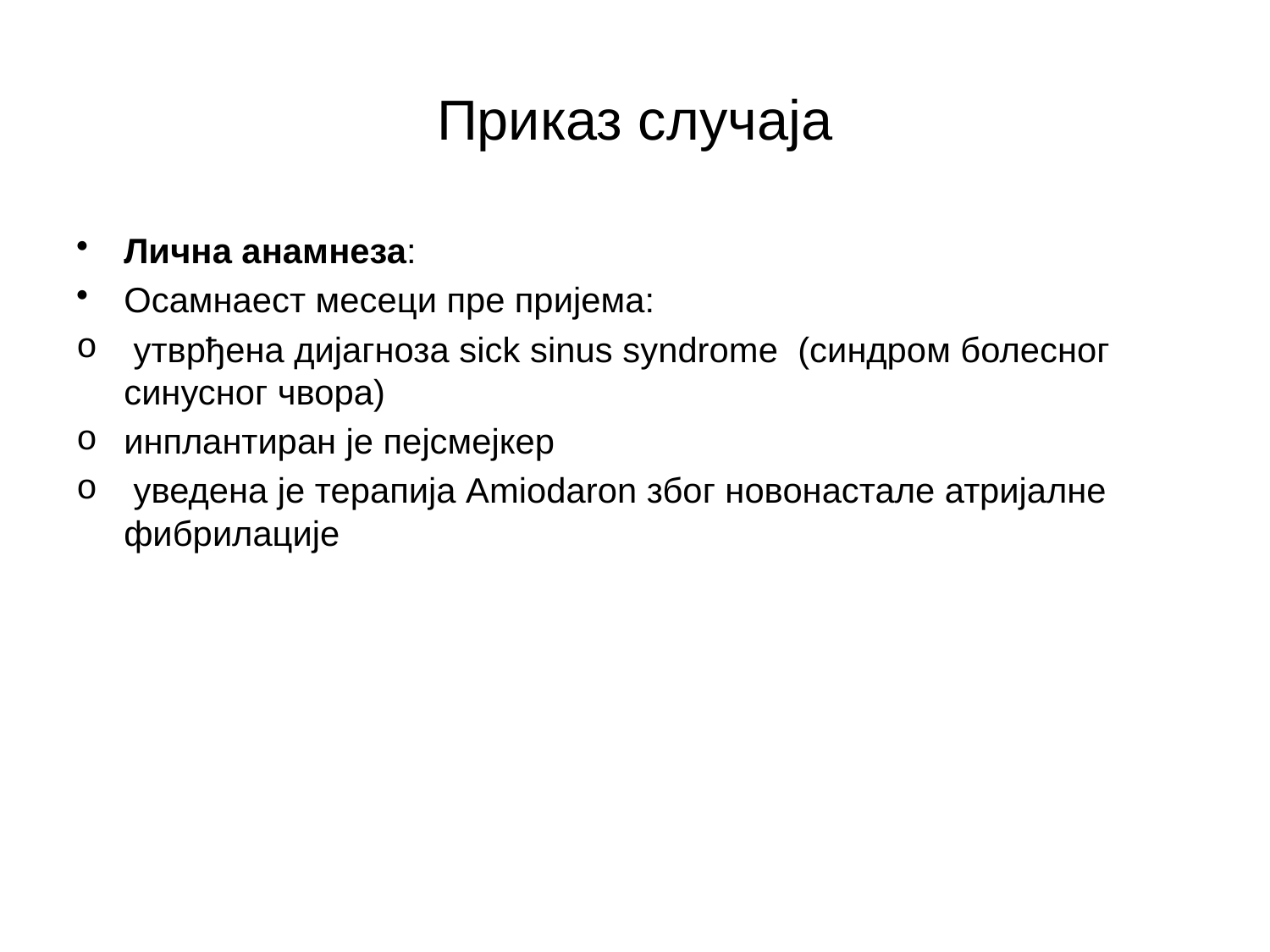

# Приказ случаја
Лична анамнеза:
Осамнаест месеци пре пријема:
 утврђена дијагноза sick sinus syndrome  (синдром болесног синусног чвора)
инплантиран је пејсмејкер
 уведена је терапија Аmiodaron због новонастале атријалне фибрилације